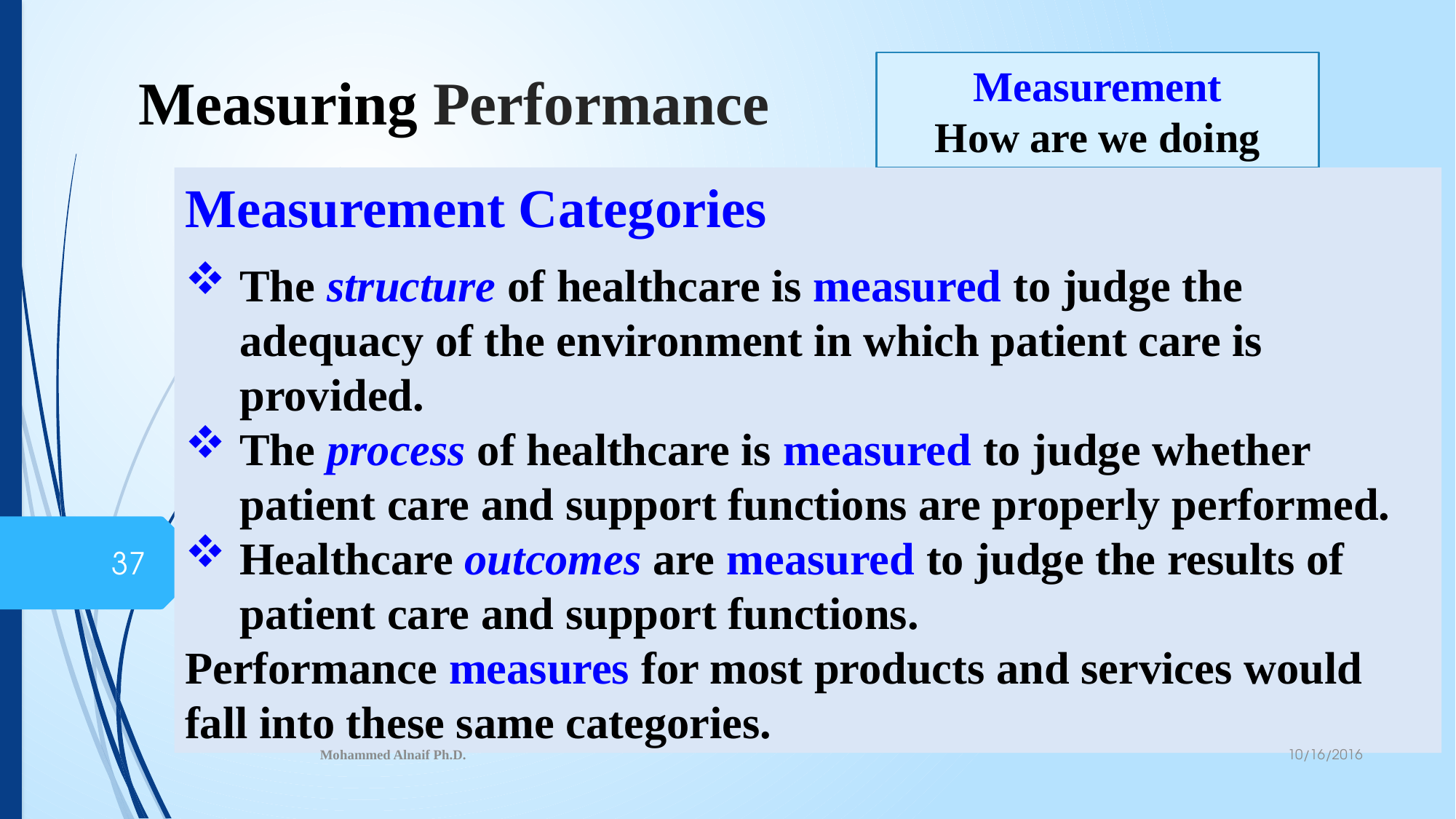

# Measuring Performance
Measurement
How are we doing

Measurement Categories
The structure of healthcare is measured to judge the adequacy of the environment in which patient care is provided.
The process of healthcare is measured to judge whether patient care and support functions are properly performed.
Healthcare outcomes are measured to judge the results of patient care and support functions.
Performance measures for most products and services would fall into these same categories.
37
10/16/2016
Mohammed Alnaif Ph.D.